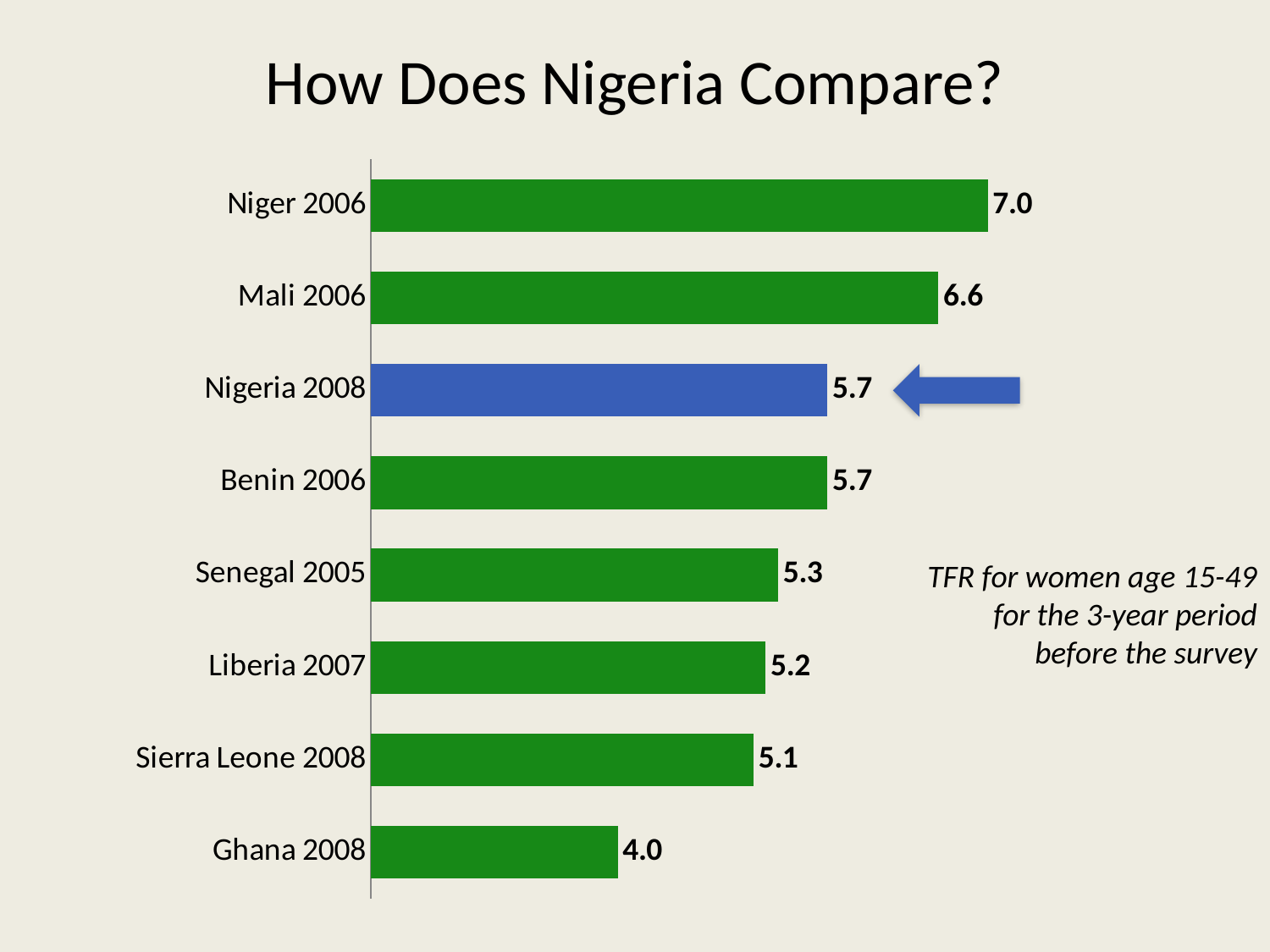

# How Does Nigeria Compare?

### Chart

| Category |  |
|---|---|
| Ghana 2008 | 4.0 |
| Sierra Leone 2008 | 5.1 |
| Liberia 2007 | 5.2 |
| Senegal 2005 | 5.3 |
| Benin 2006 | 5.7 |
| Nigeria 2008 | 5.7 |
| Mali 2006 | 6.6 |
| Niger 2006 | 7.0 |
TFR for women age 15-49 for the 3-year period before the survey